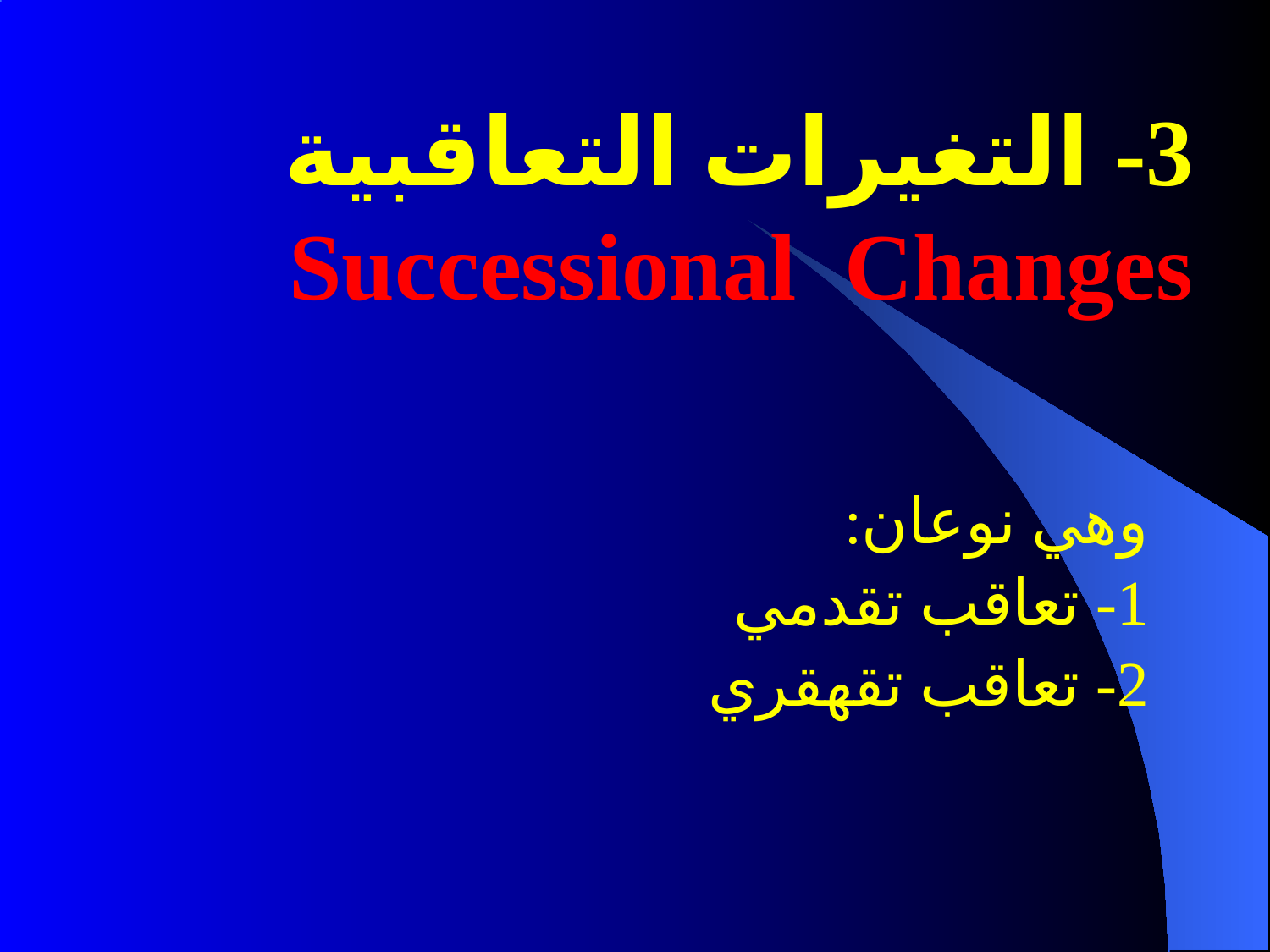

3- التغيرات التعاقبية 	Successional  Changes

وهي نوعان:
1- تعاقب تقدمي
2- تعاقب تقهقري